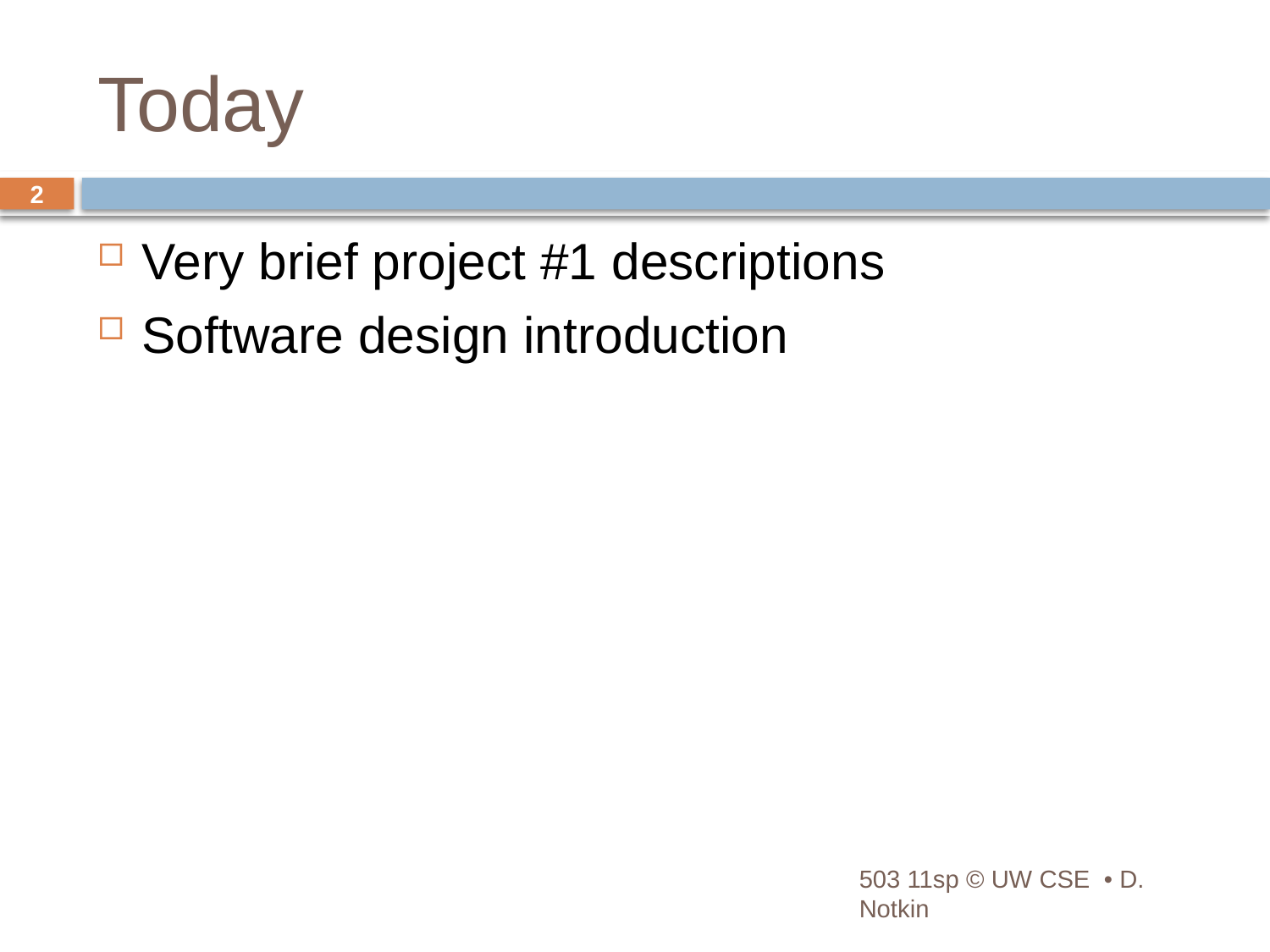

# Today
2
Very brief project #1 descriptions
Software design introduction
503 11sp © UW CSE  • D. Notkin